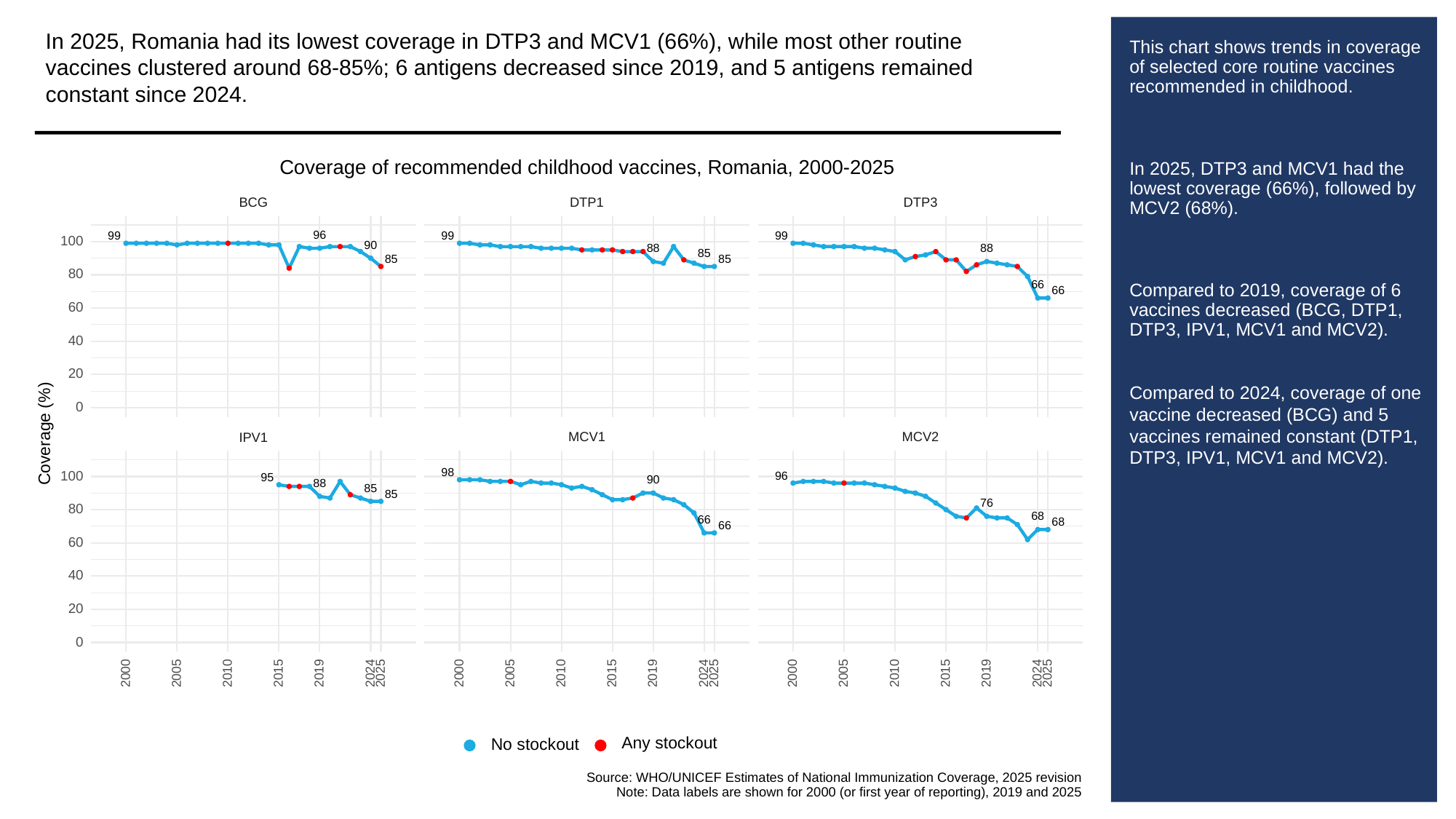

In 2025, Romania had its lowest coverage in DTP3 and MCV1 (66%), while most other routine vaccines clustered around 68-85%; 6 antigens decreased since 2019, and 5 antigens remained constant since 2024.
# This chart shows trends in coverage of selected core routine vaccines recommended in childhood.

In 2025, DTP3 and MCV1 had the lowest coverage (66%), followed by MCV2 (68%).

Compared to 2019, coverage of 6 vaccines decreased (BCG, DTP1, DTP3, IPV1, MCV1 and MCV2).

Compared to 2024, coverage of one vaccine decreased (BCG) and 5 vaccines remained constant (DTP1, DTP3, IPV1, MCV1 and MCV2).

Coverage of recommended childhood vaccines, Romania, 2000-2025
BCG
DTP3
DTP1

96
99
99
99
100

90

88
88

85

85
85

80

66
66

60

40

20

0

Coverage (%)
MCV1
MCV2
IPV1

98
100
96
95
90

88

85

85

76

80

68

66
68
66

60

40

20

0

2000
2005
2010
2015
2019
2024
2025
2000
2005
2010
2015
2019
2024
2025
2000
2005
2010
2015
2019
2024
2025
Any stockout
No stockout

Source: WHO/UNICEF Estimates of National Immunization Coverage, 2025 revision
Note: Data labels are shown for 2000 (or first year of reporting), 2019 and 2025